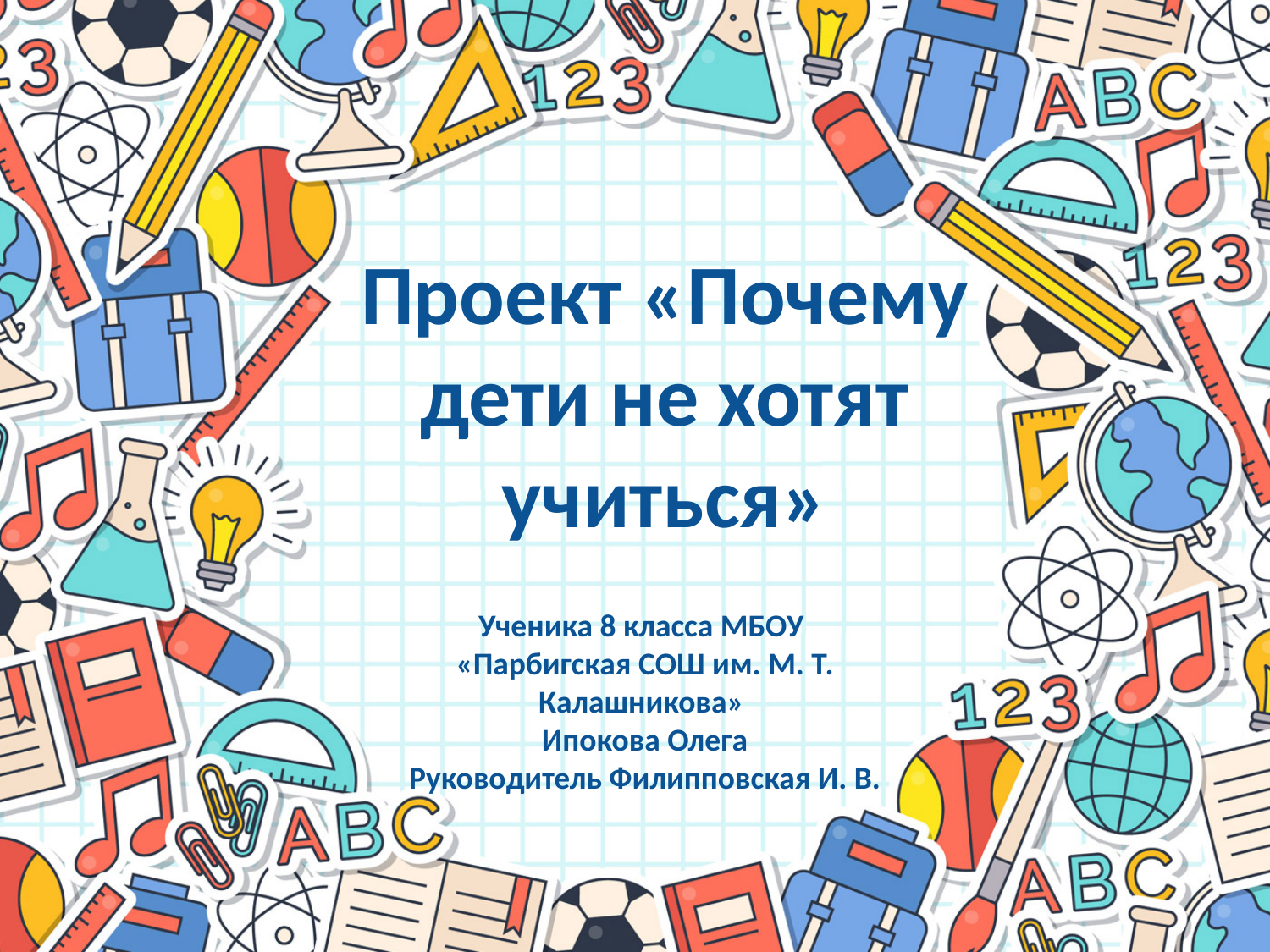

# Проект «Почему дети не хотят учиться»
Ученика 8 класса МБОУ  «Парбигская СОШ им. М. Т. Калашникова»
Ипокова Олега
Руководитель Филипповская И. В.